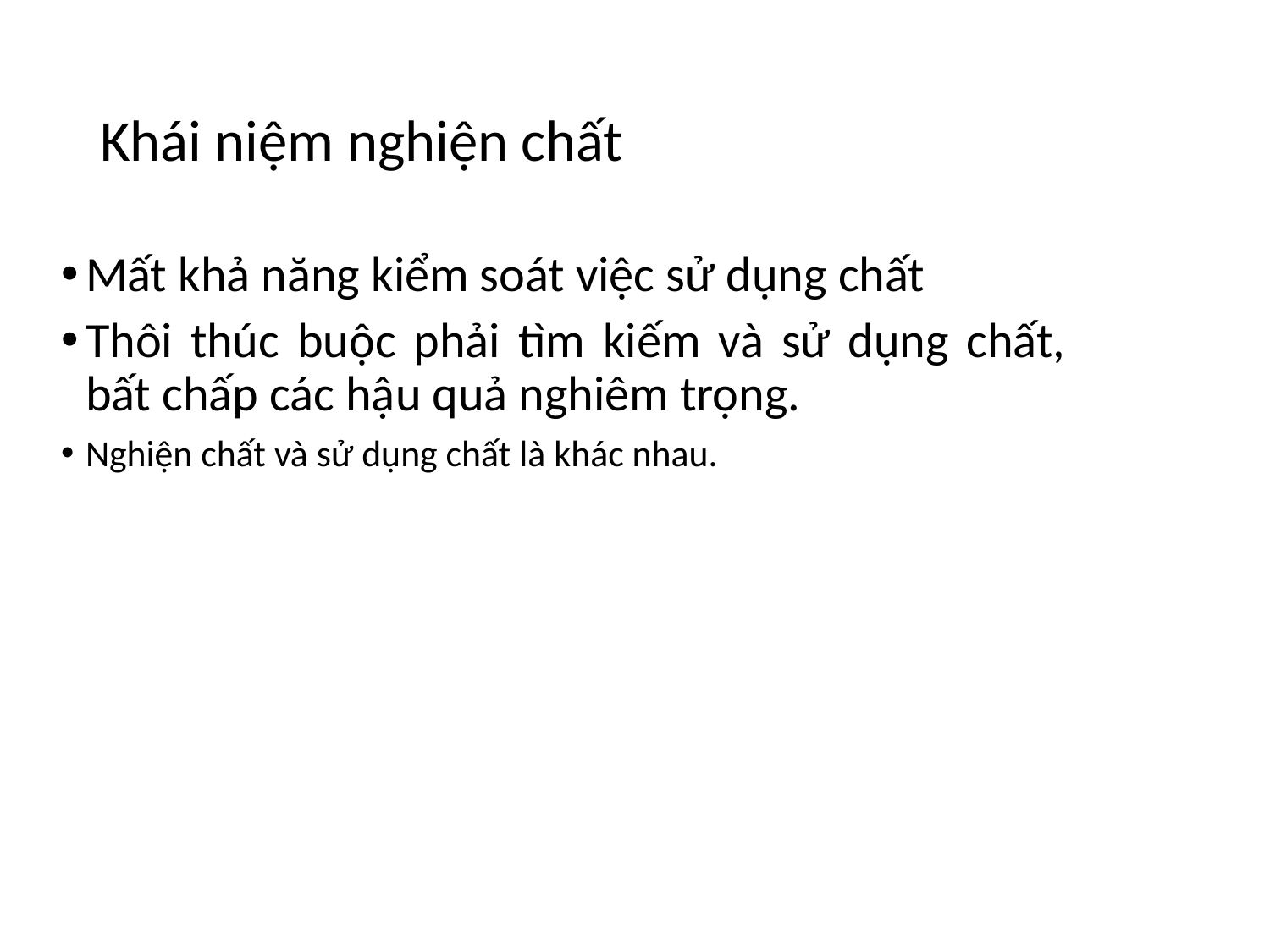

# Khái niệm nghiện chất
Mất khả năng kiểm soát việc sử dụng chất
Thôi thúc buộc phải tìm kiếm và sử dụng chất, bất chấp các hậu quả nghiêm trọng.
Nghiện chất và sử dụng chất là khác nhau.